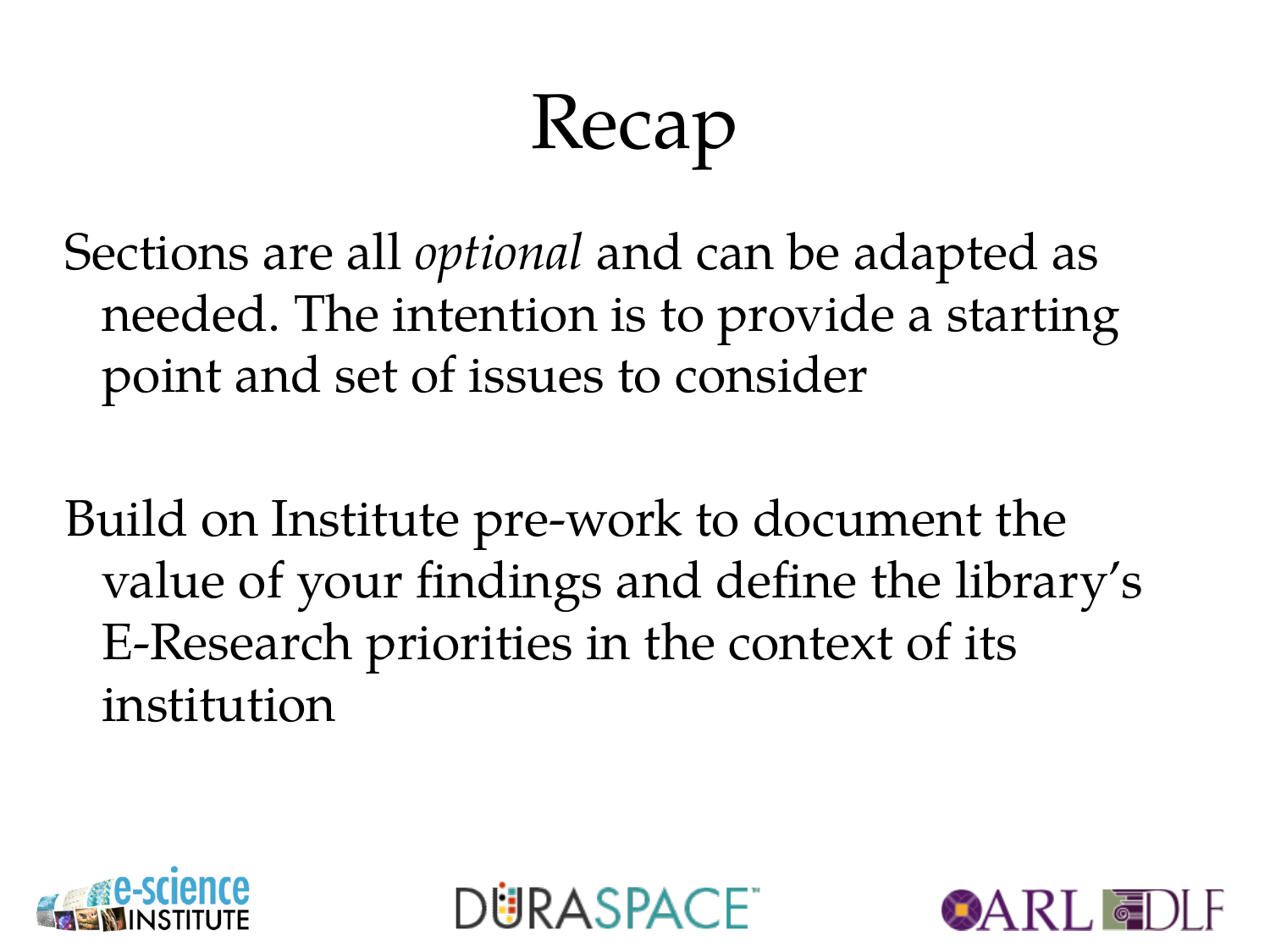

# Recap
Sections are all optional and can be adapted as needed. The intention is to provide a starting point and set of issues to consider

Build on Institute pre-work to document the value of your findings and define the library’s E-Research priorities in the context of its institution